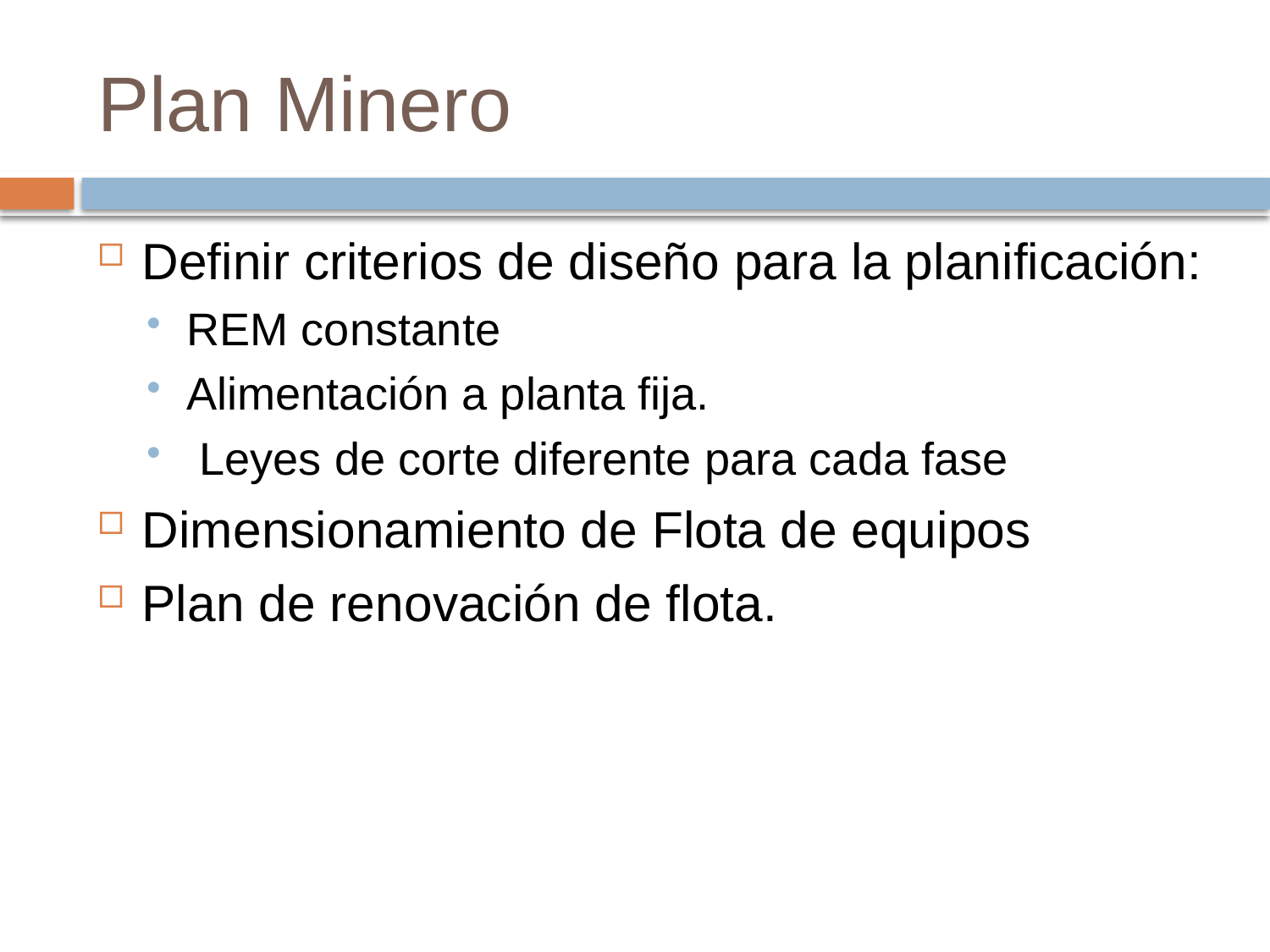

# Plan Minero
Definir criterios de diseño para la planificación:
REM constante
Alimentación a planta fija.
 Leyes de corte diferente para cada fase
Dimensionamiento de Flota de equipos
Plan de renovación de flota.